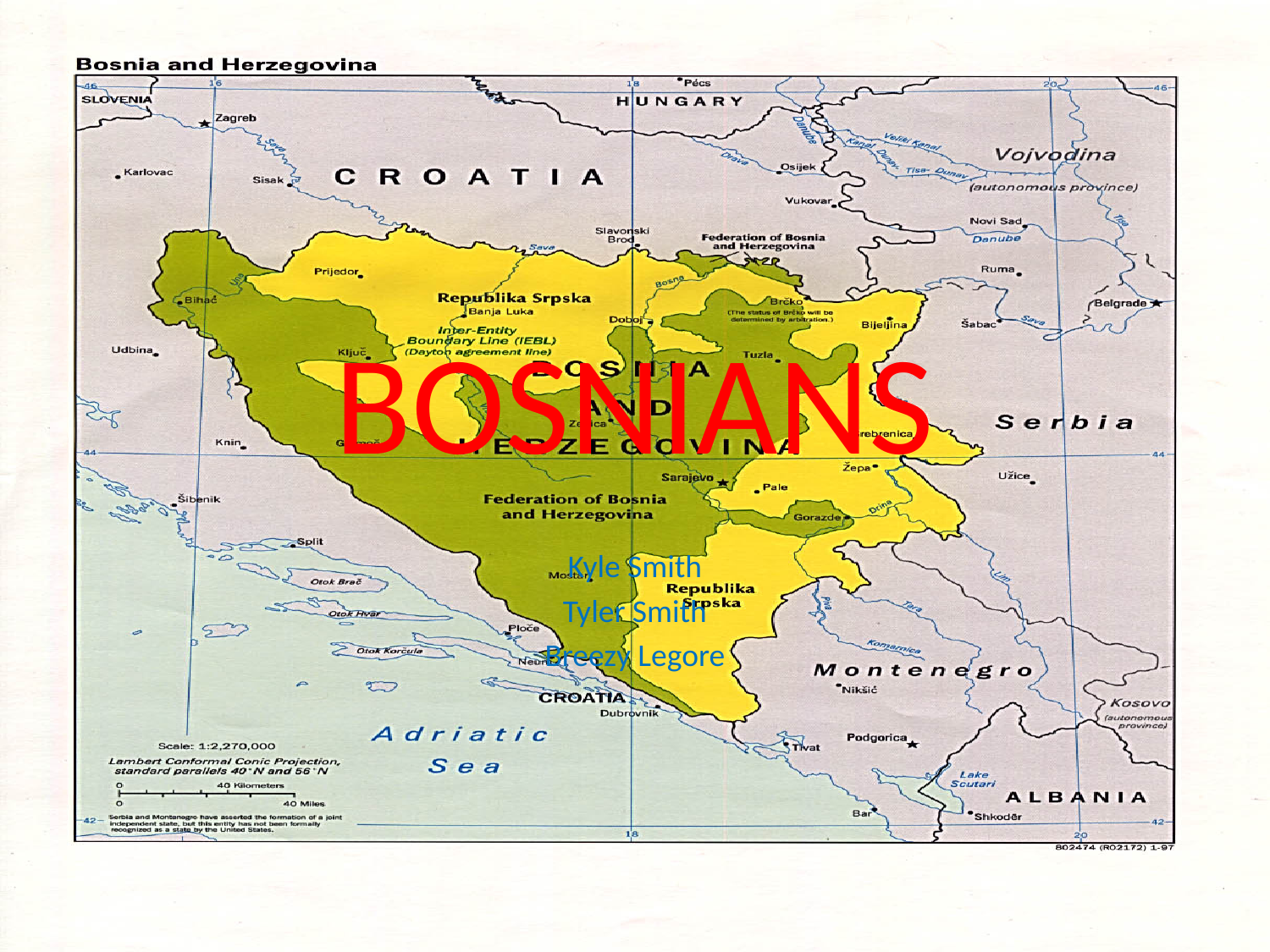

# BOSNIANS
Kyle Smith
Tyler Smith
Breezy Legore